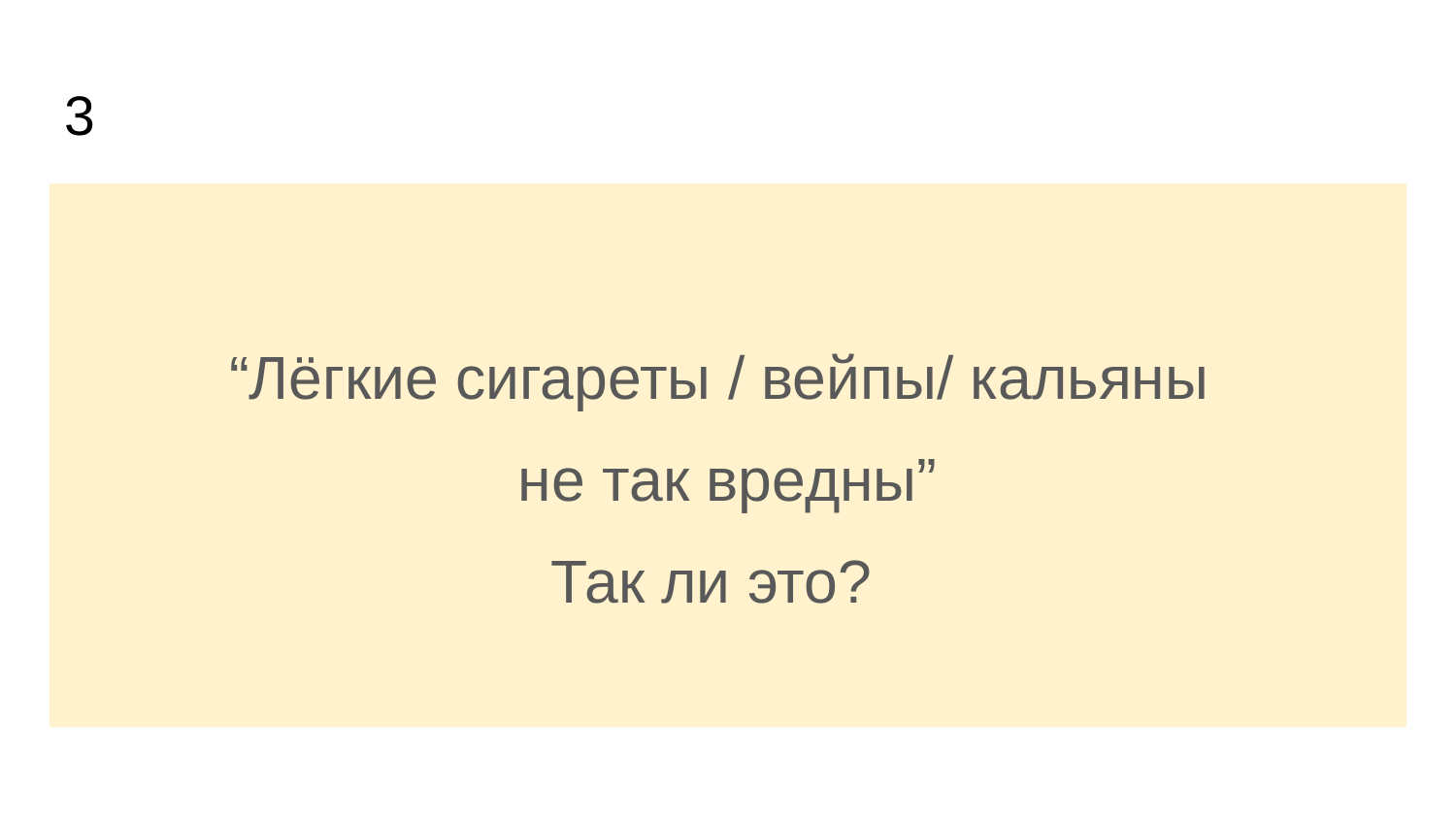

# 3

“Лёгкие сигареты / вейпы/ кальяны
не так вредны”
Так ли это?